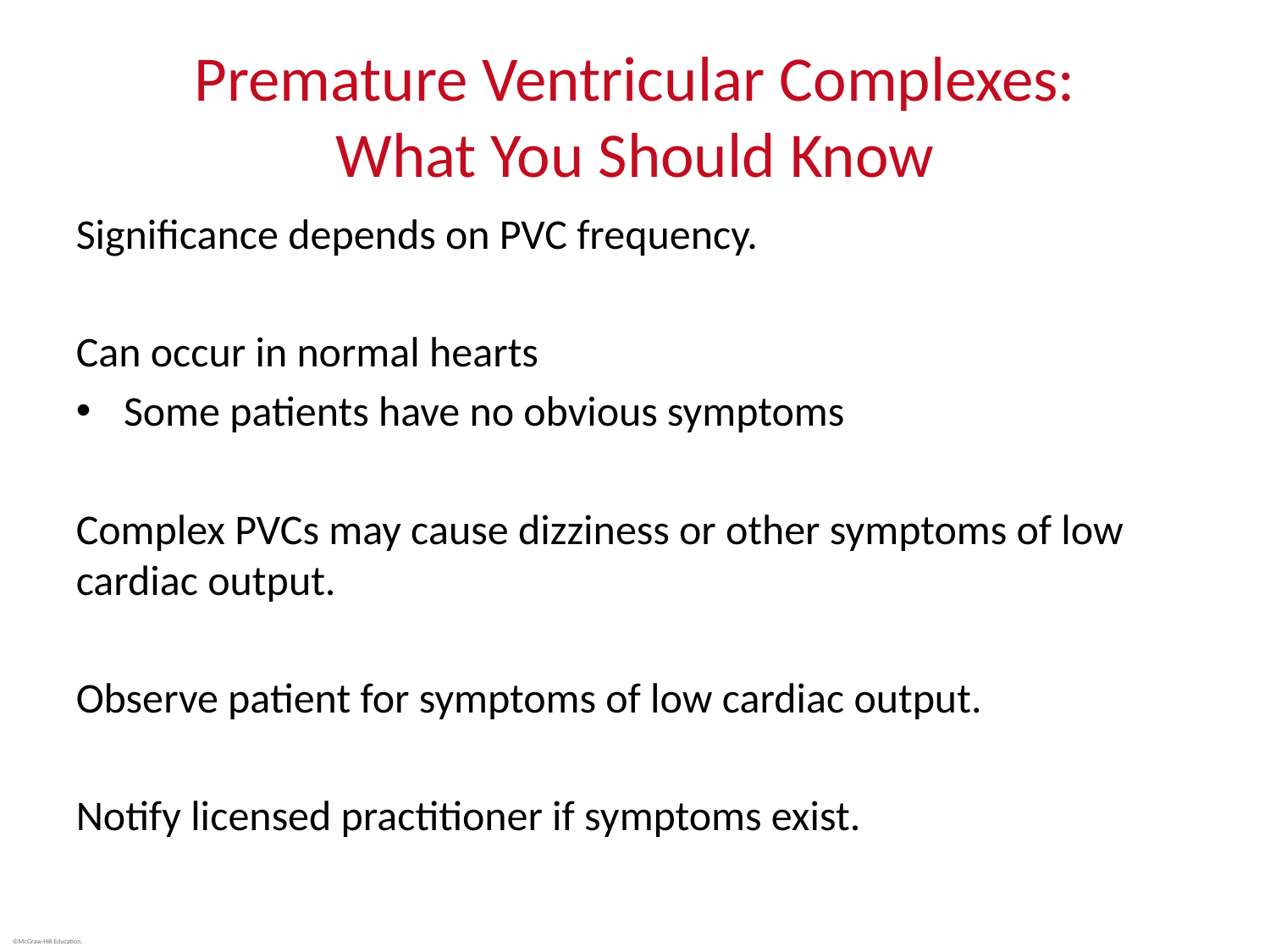

# Premature Ventricular Complexes: What You Should Know
Significance depends on PVC frequency.
Can occur in normal hearts
Some patients have no obvious symptoms
Complex PVCs may cause dizziness or other symptoms of low cardiac output.
Observe patient for symptoms of low cardiac output.
Notify licensed practitioner if symptoms exist.